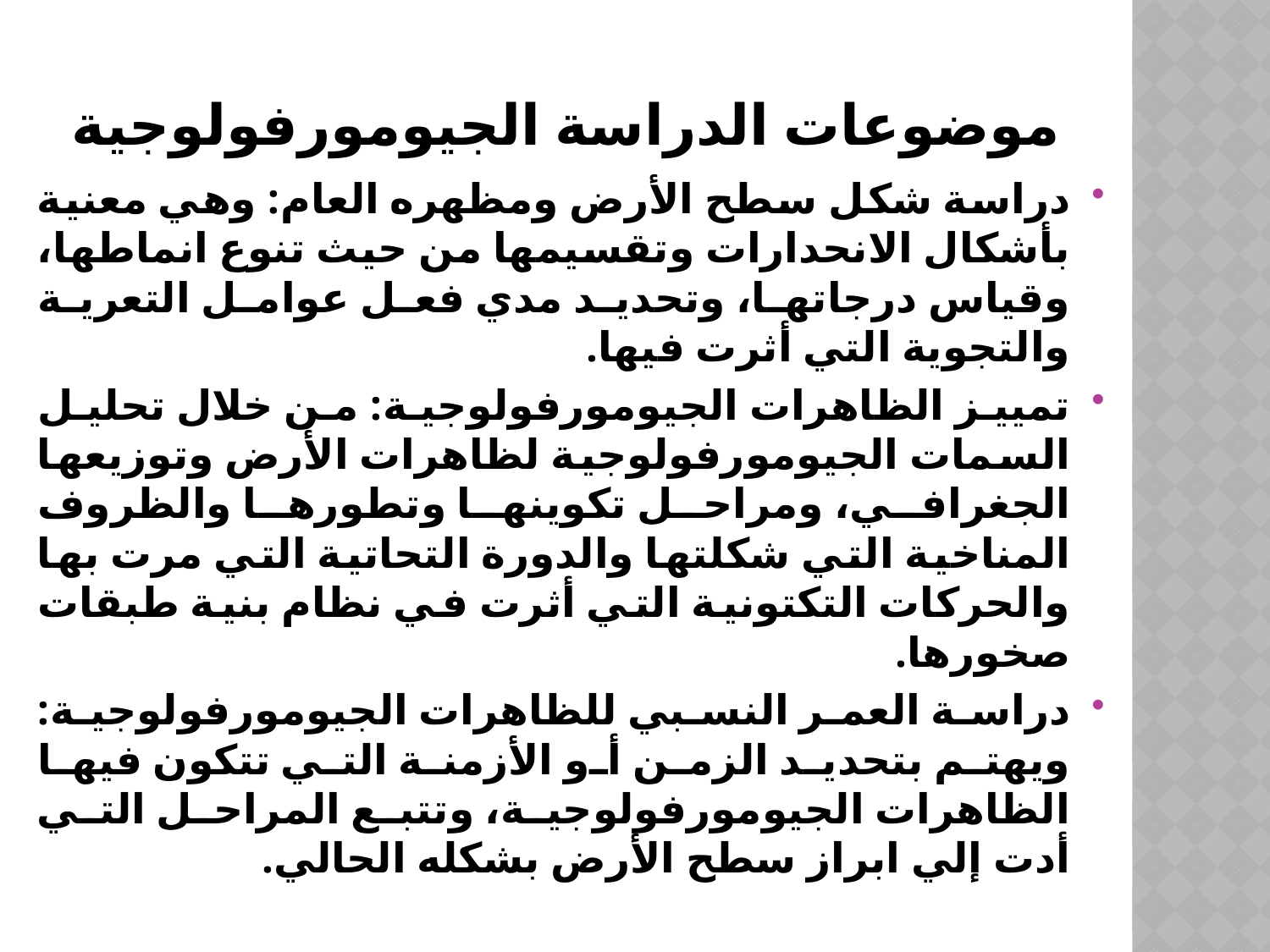

# موضوعات الدراسة الجيومورفولوجية
دراسة شكل سطح الأرض ومظهره العام: وهي معنية بأشكال الانحدارات وتقسيمها من حيث تنوع انماطها، وقياس درجاتها، وتحديد مدي فعل عوامل التعرية والتجوية التي أثرت فيها.
تمييز الظاهرات الجيومورفولوجية: من خلال تحليل السمات الجيومورفولوجية لظاهرات الأرض وتوزيعها الجغرافي، ومراحل تكوينها وتطورها والظروف المناخية التي شكلتها والدورة التحاتية التي مرت بها والحركات التكتونية التي أثرت في نظام بنية طبقات صخورها.
دراسة العمر النسبي للظاهرات الجيومورفولوجية: ويهتم بتحديد الزمن أو الأزمنة التي تتكون فيها الظاهرات الجيومورفولوجية، وتتبع المراحل التي أدت إلي ابراز سطح الأرض بشكله الحالي.